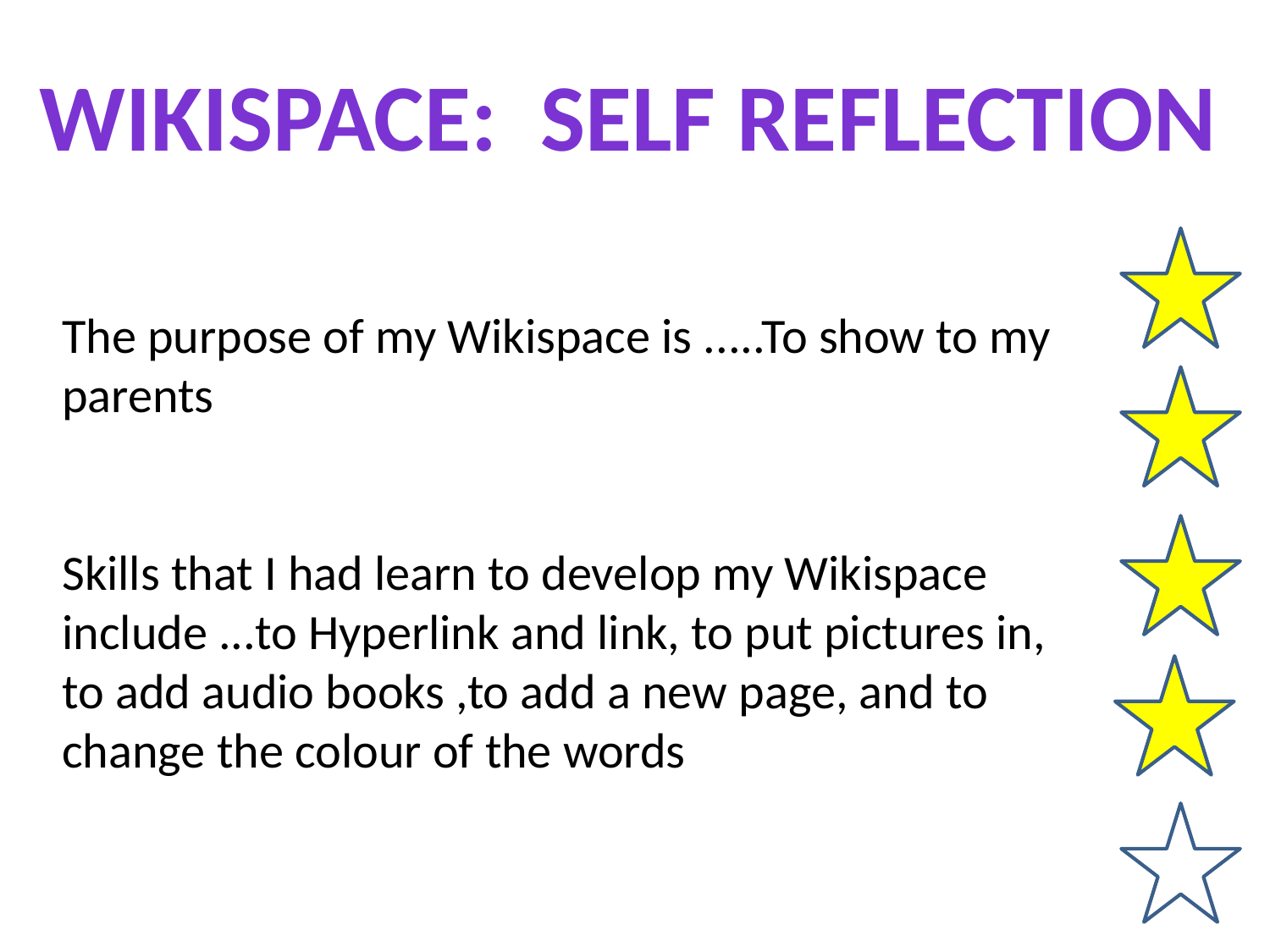

Wikispace:  self reflection

The purpose of my Wikispace is .....To show to my parents

Skills that I had learn to develop my Wikispace include ...to Hyperlink and link, to put pictures in, to add audio books ,to add a new page, and to change the colour of the words